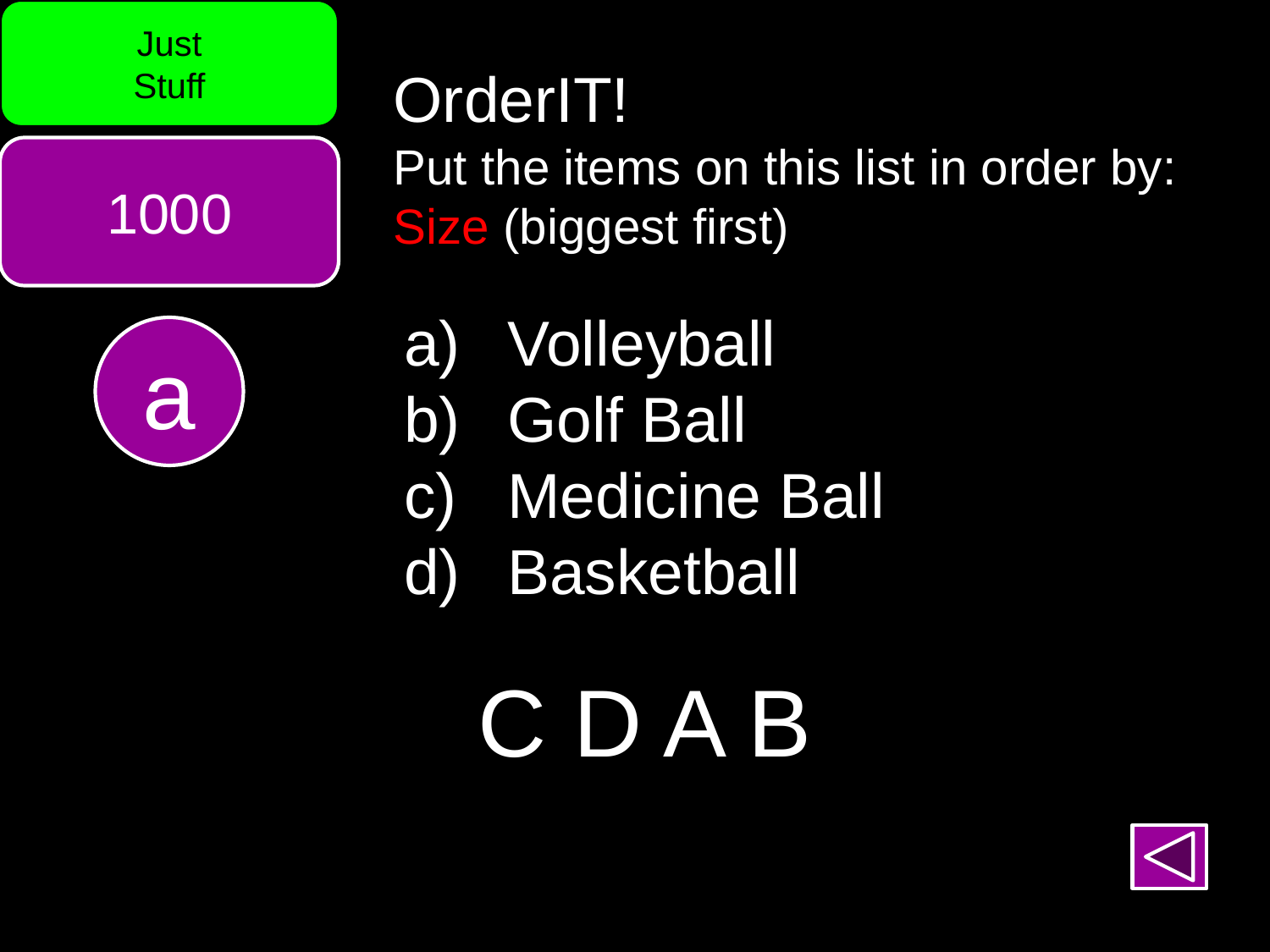

Just
Stuff
OrderIT!
Put the items on this list in order by: Size (biggest first)
1000
Volleyball
Golf Ball
Medicine Ball
Basketball
a
C D A B